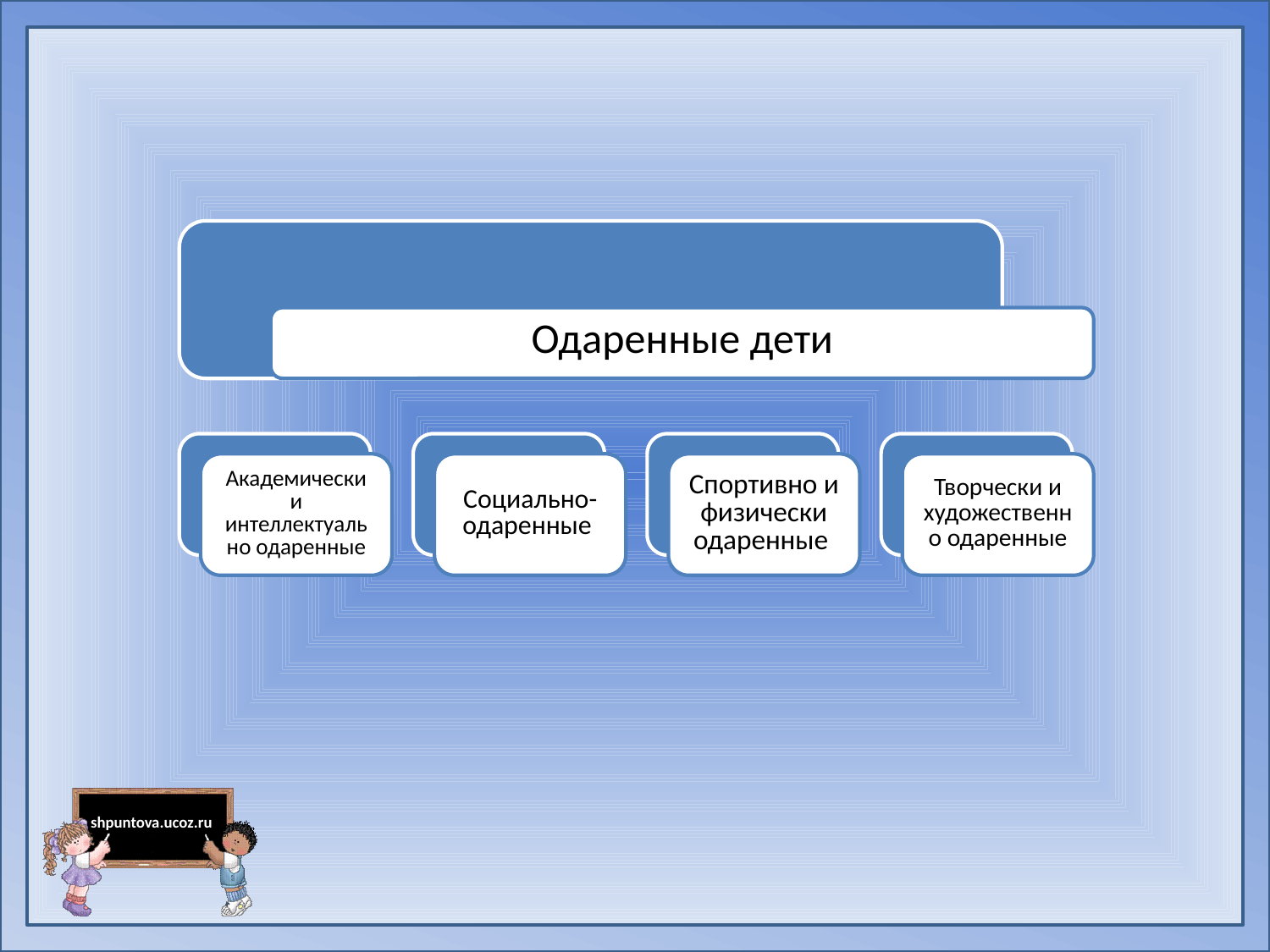

Одаренные дети
Социально- одаренные
Академически и интеллектуально одаренные
Спортивно и физически одаренные
Творчески и художественно одаренные